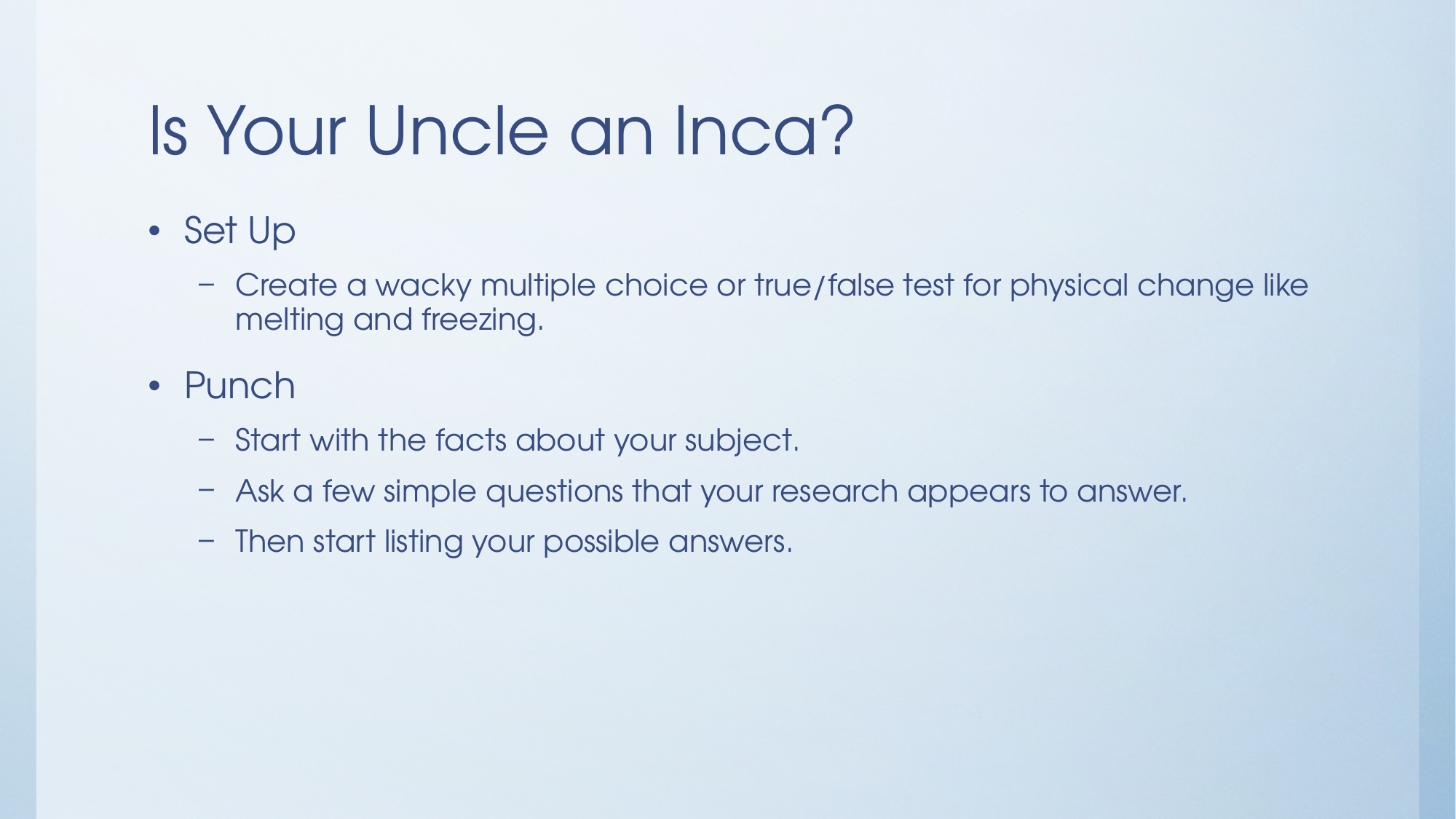

# Is Your Uncle an Inca?
Set Up
Create a wacky multiple choice or true/false test for physical change like melting and freezing.
Punch
Start with the facts about your subject.
Ask a few simple questions that your research appears to answer.
Then start listing your possible answers.